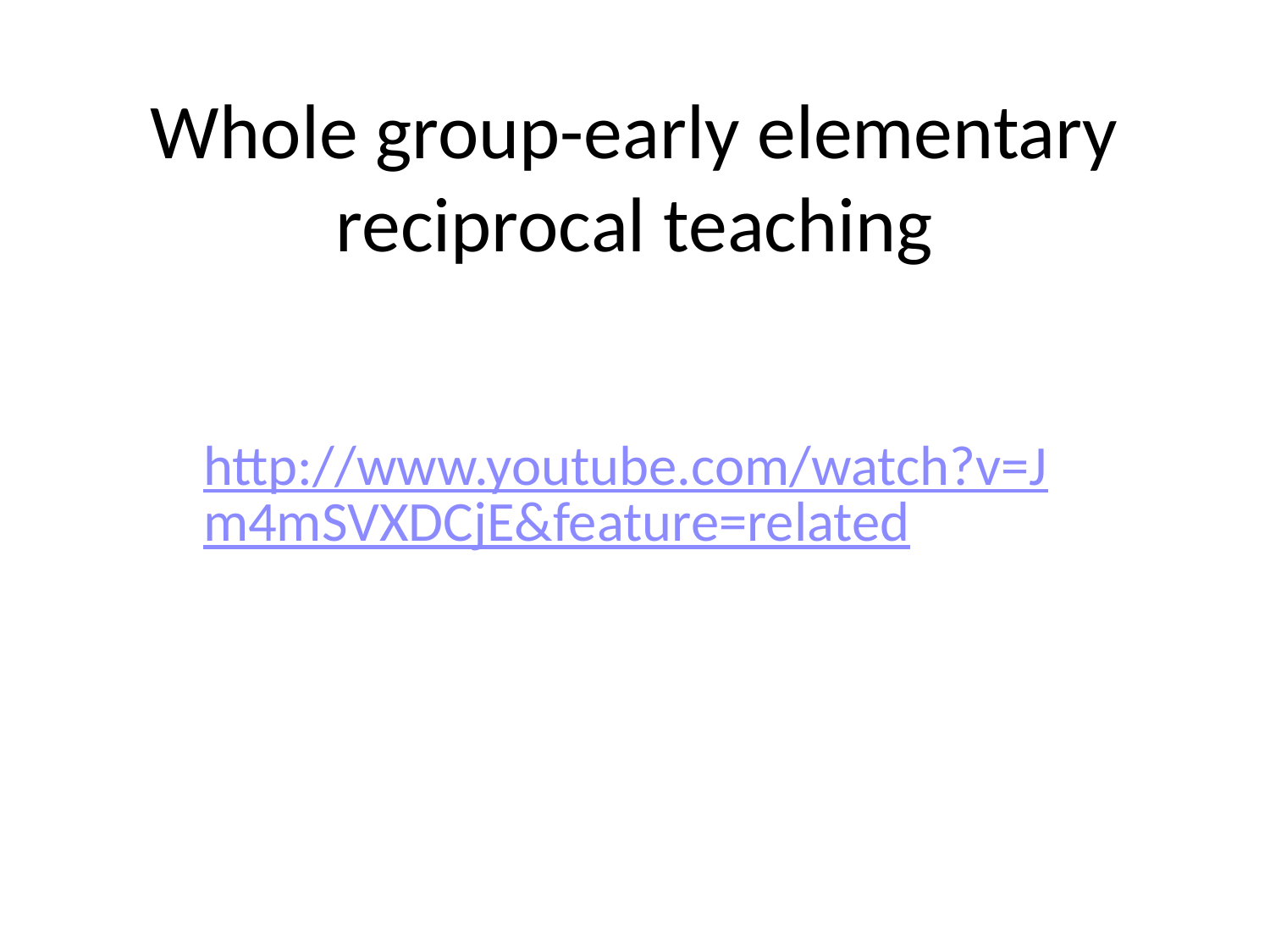

# Whole group-early elementary reciprocal teaching

http://www.youtube.com/watch?v=Jm4mSVXDCjE&feature=related